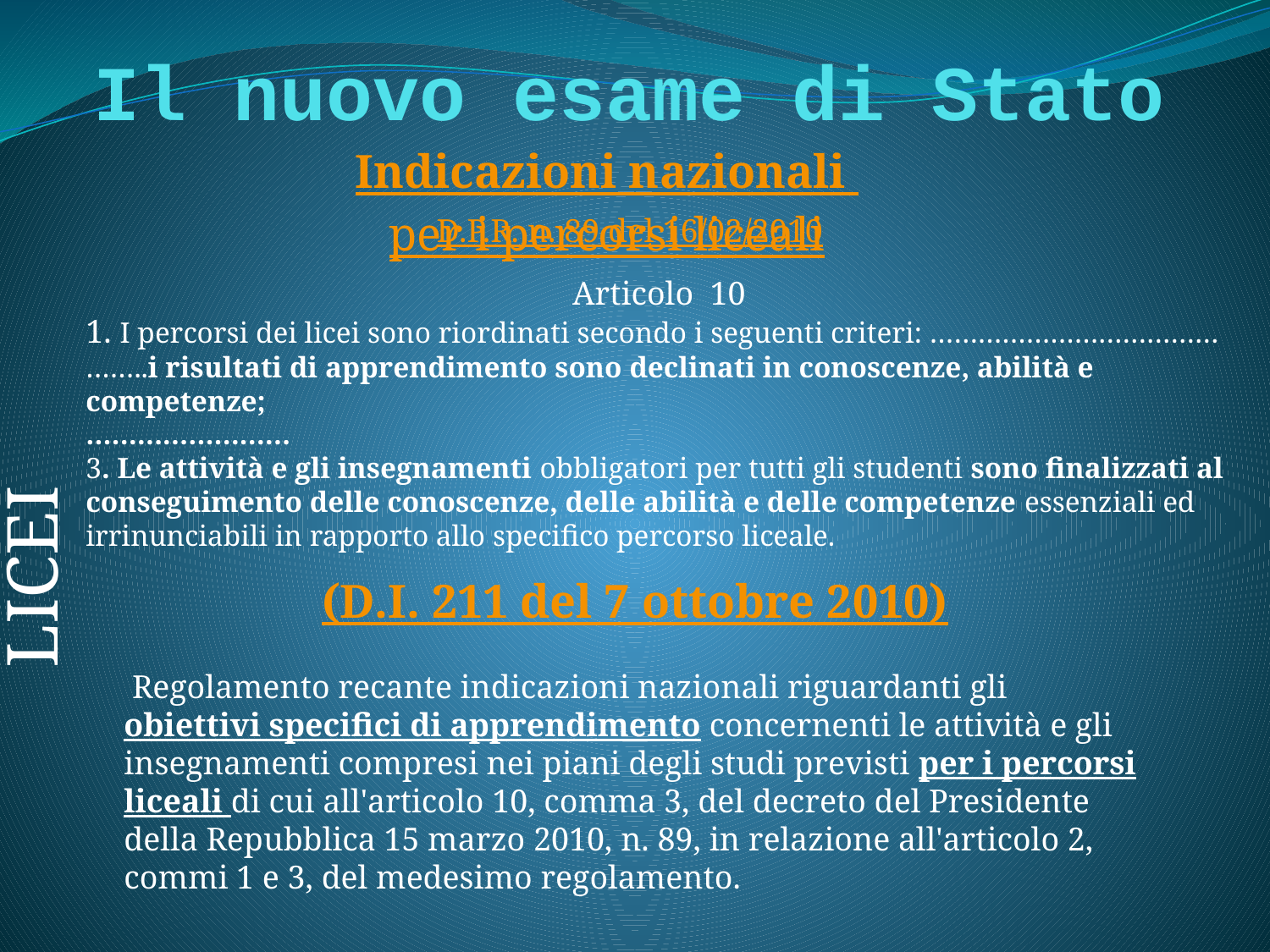

# Il nuovo esame di Stato
Indicazioni nazionali per i percorsi liceali
D.P.R. n. 89 del 16/02/2010
Articolo  10
1. I percorsi dei licei sono riordinati secondo i seguenti criteri: ………………………………
……..i risultati di apprendimento sono declinati in conoscenze, abilità e competenze;
……………………
3. Le attività e gli insegnamenti obbligatori per tutti gli studenti sono finalizzati al conseguimento delle conoscenze, delle abilità e delle competenze essenziali ed irrinunciabili in rapporto allo specifico percorso liceale.

LICEI
(D.I. 211 del 7 ottobre 2010)

 Regolamento recante indicazioni nazionali riguardanti gli obiettivi specifici di apprendimento concernenti le attività e gli insegnamenti compresi nei piani degli studi previsti per i percorsi liceali di cui all'articolo 10, comma 3, del decreto del Presidente della Repubblica 15 marzo 2010, n. 89, in relazione all'articolo 2, commi 1 e 3, del medesimo regolamento.